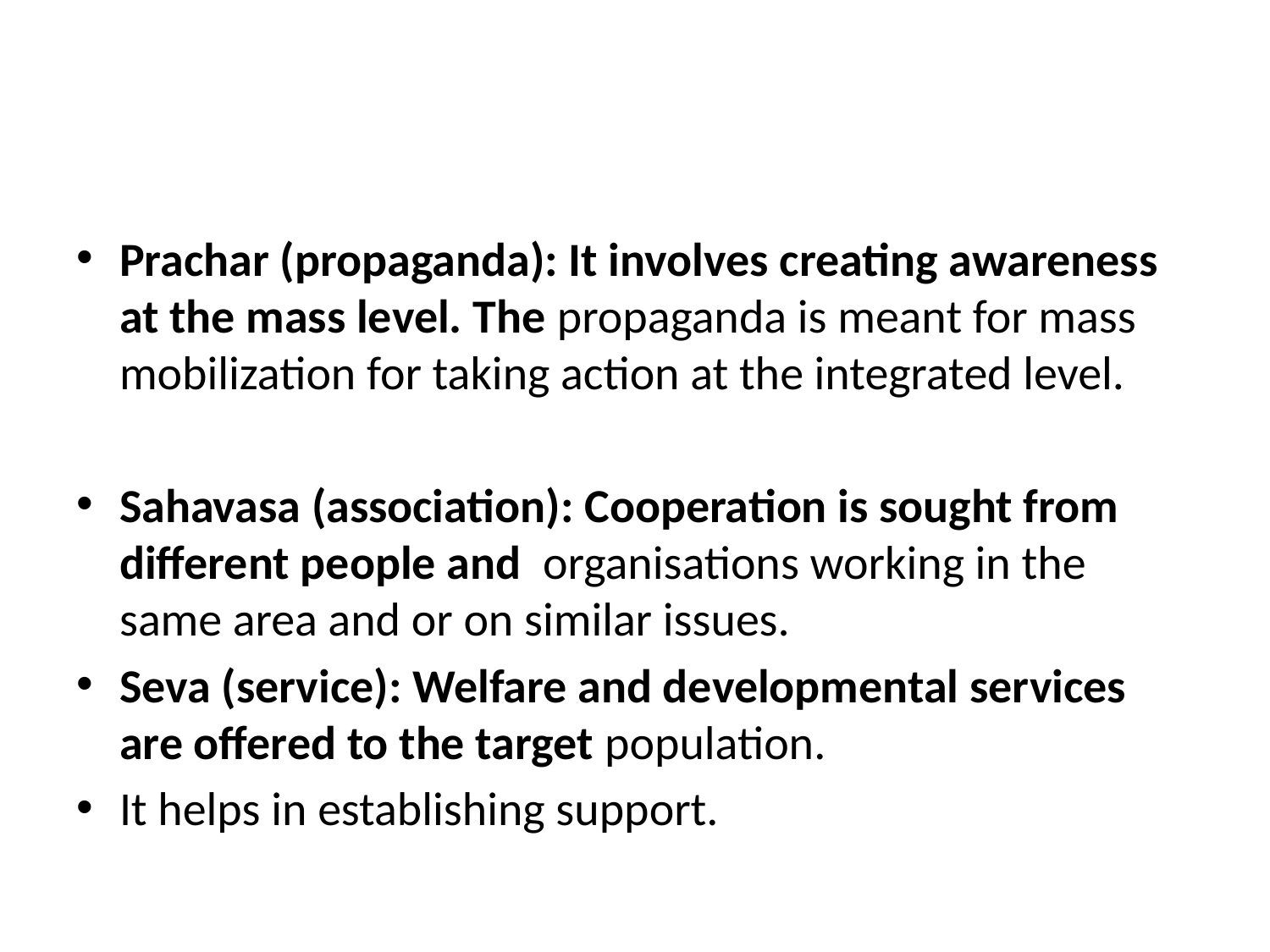

#
Prachar (propaganda): It involves creating awareness at the mass level. The propaganda is meant for mass mobilization for taking action at the integrated level.

Sahavasa (association): Cooperation is sought from different people and  organisations working in the same area and or on similar issues.
Seva (service): Welfare and developmental services are offered to the target population.
It helps in establishing support.